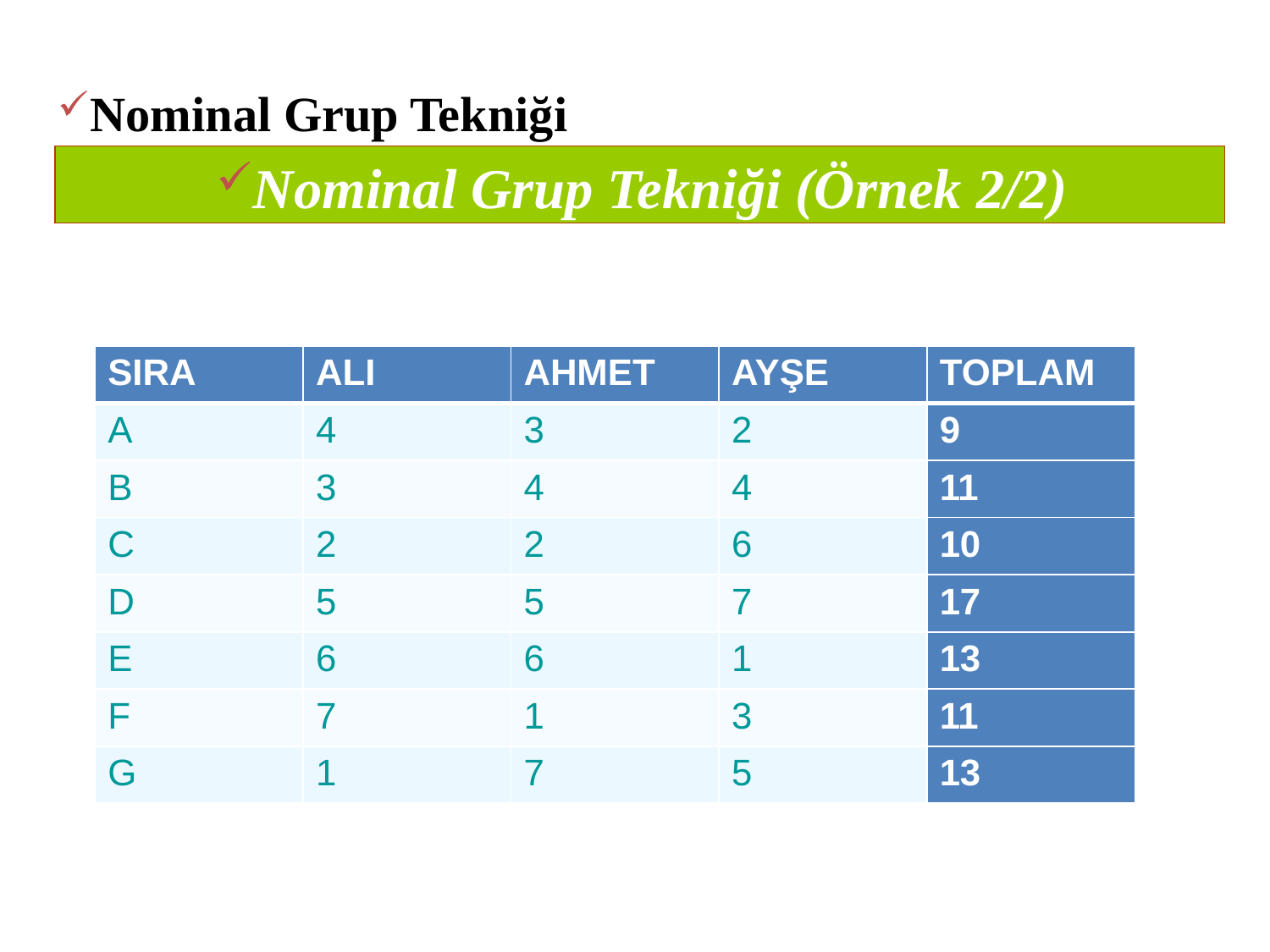

Nominal Grup Tekniği

Nominal Grup Tekniği (Örnek 2/2)
| SIRA | ALI | AHMET | AYŞE | TOPLAM |
| --- | --- | --- | --- | --- |
| A | 4 | 3 | 2 | 9 |
| B | 3 | 4 | 4 | 11 |
| C | 2 | 2 | 6 | 10 |
| D | 5 | 5 | 7 | 17 |
| E | 6 | 6 | 1 | 13 |
| F | 7 | 1 | 3 | 11 |
| G | 1 | 7 | 5 | 13 |